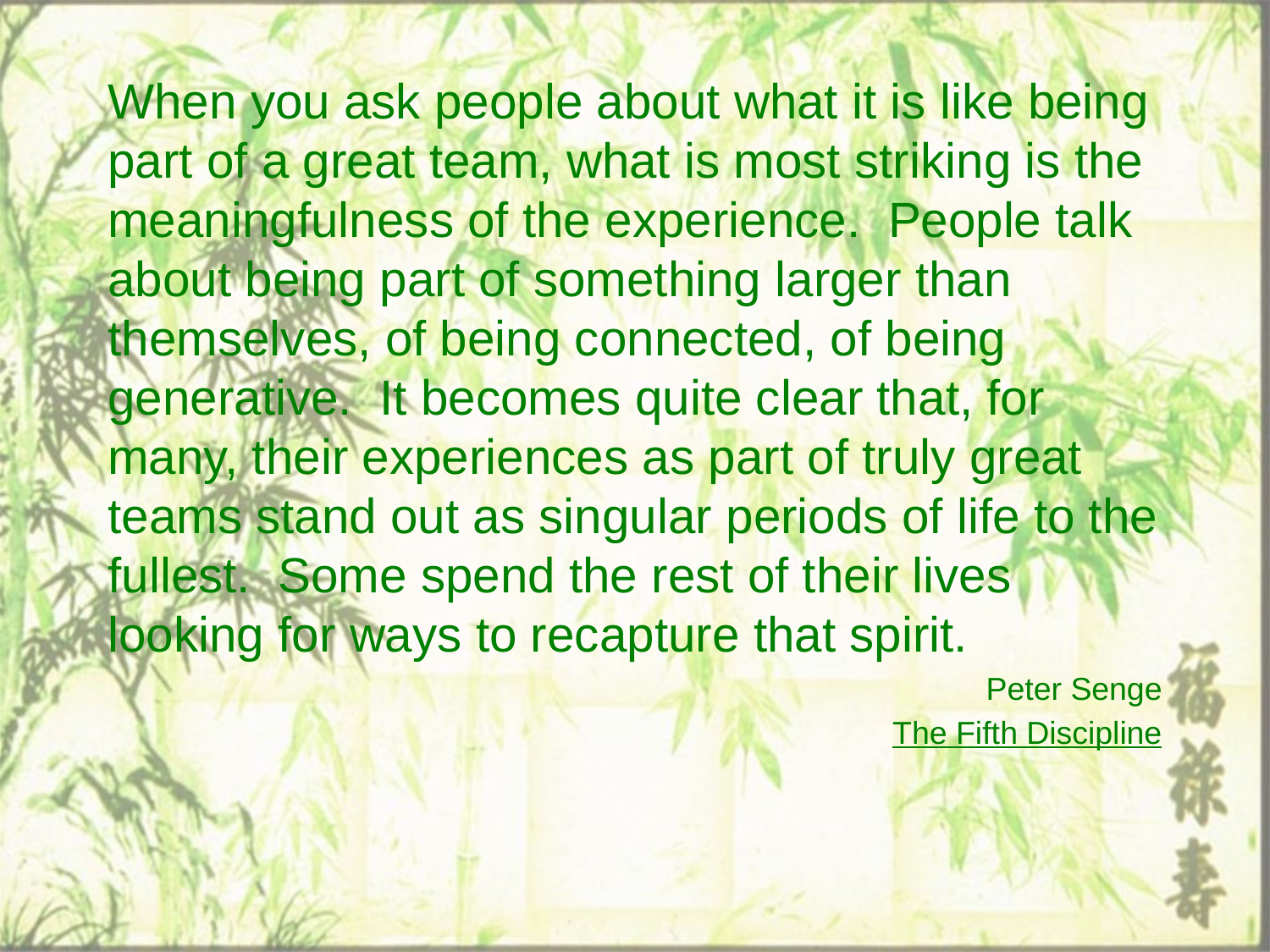

When you ask people about what it is like being part of a great team, what is most striking is the meaningfulness of the experience.  People talk about being part of something larger than themselves, of being connected, of being generative.  It becomes quite clear that, for many, their experiences as part of truly great teams stand out as singular periods of life to the fullest.  Some spend the rest of their lives looking for ways to recapture that spirit.
Peter Senge
The Fifth Discipline